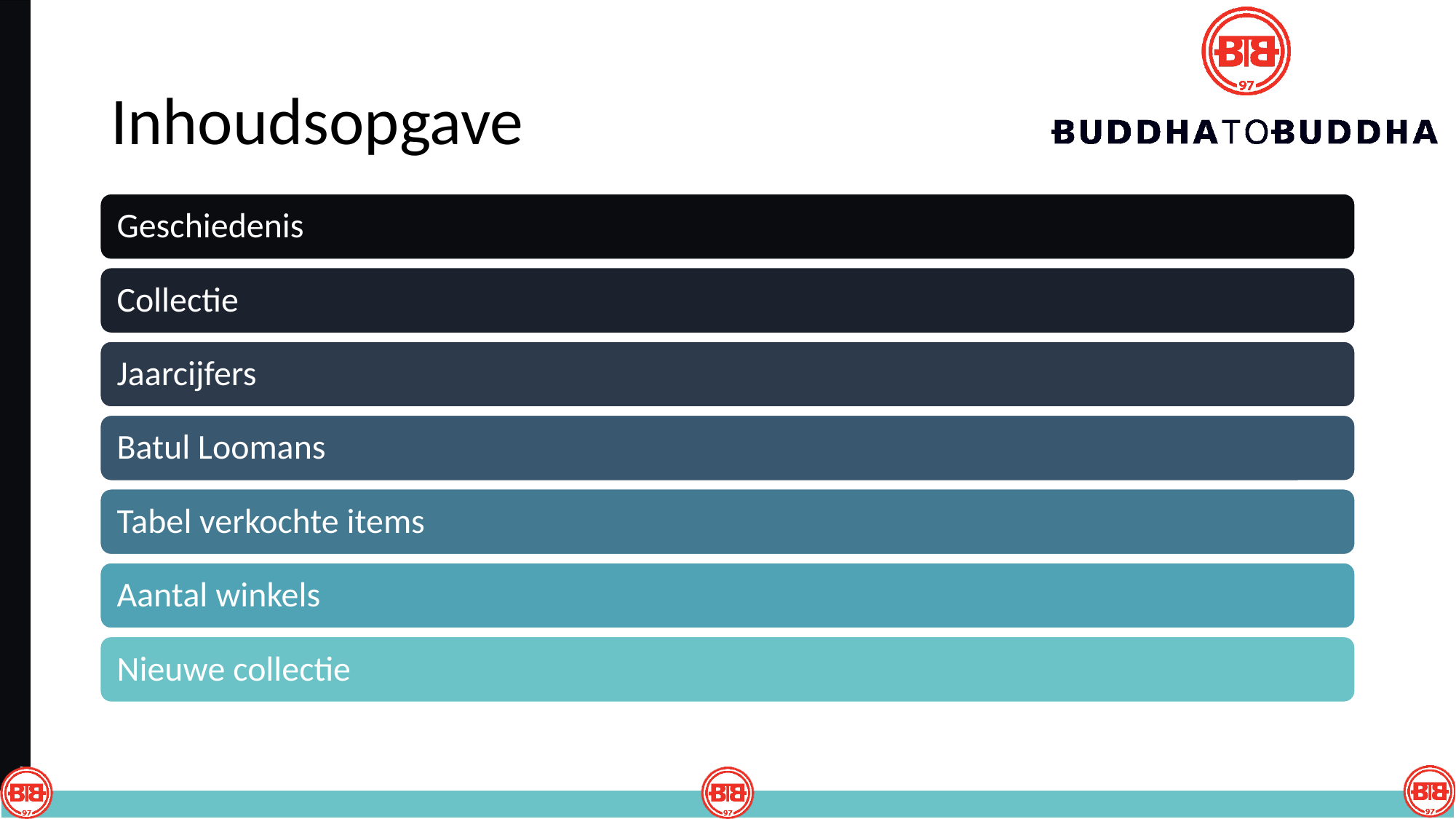

# Inhoudsopgave
Geschiedenis
Collectie
Jaarcijfers
Batul Loomans
Tabel verkochte items
Aantal winkels
Nieuwe collectie